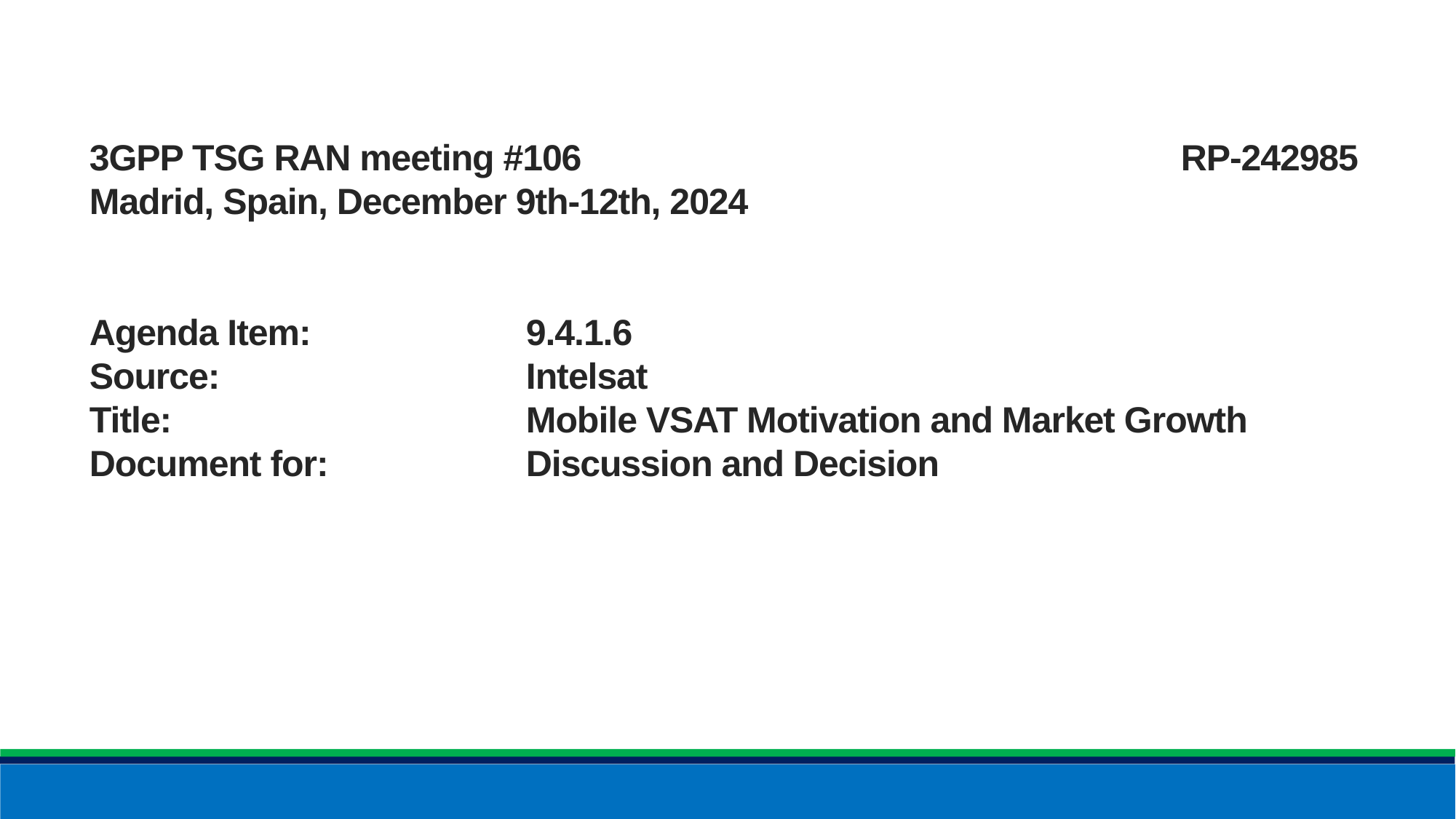

# 3GPP TSG RAN meeting #106						RP-242985 Madrid, Spain, December 9th-12th, 2024   Agenda Item:		9.4.1.6 Source: 			Intelsat Title: 	 			Mobile VSAT Motivation and Market Growth Document for:		Discussion and Decision